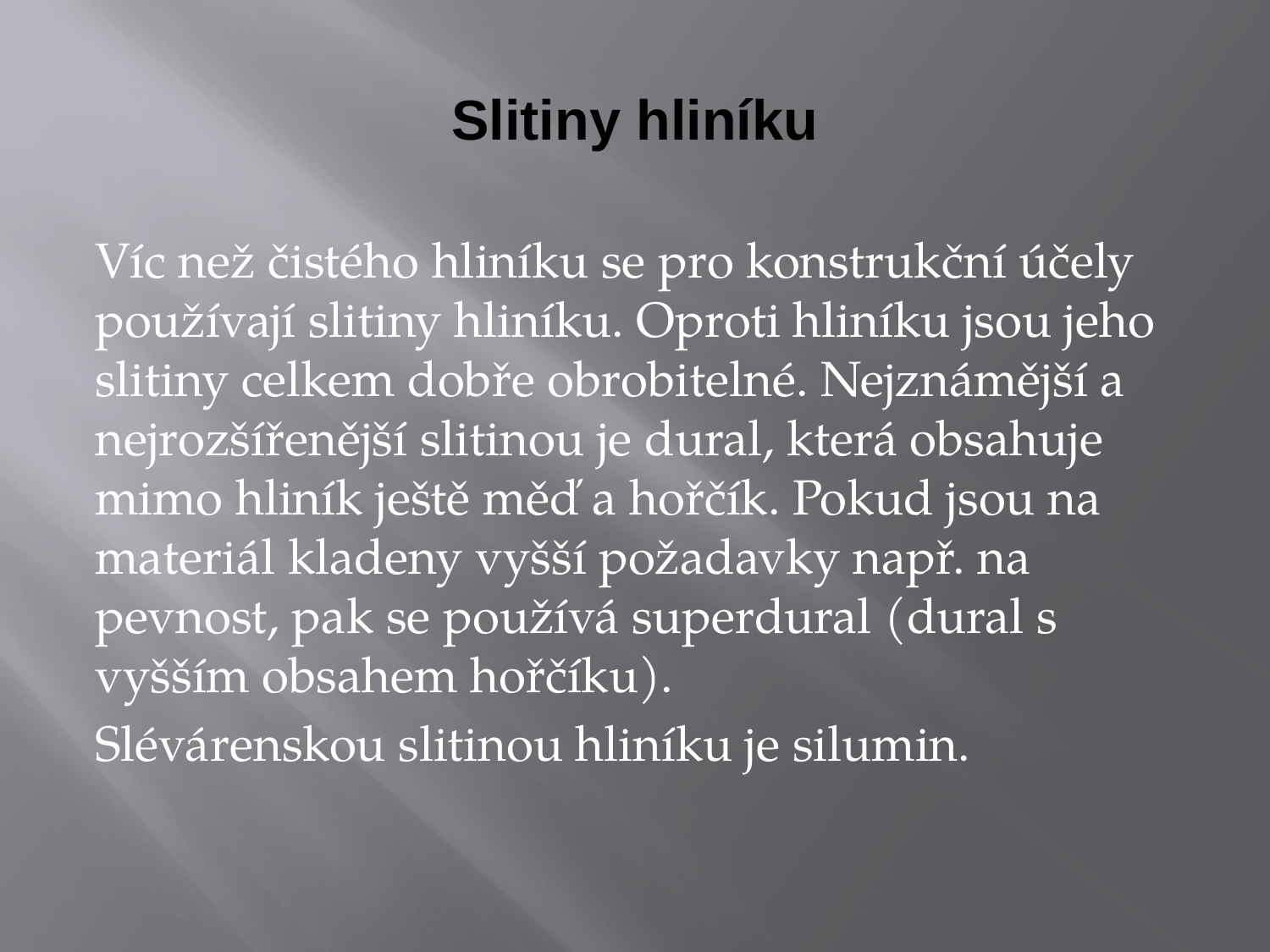

# Slitiny hliníku
Víc než čistého hliníku se pro konstrukční účely používají slitiny hliníku. Oproti hliníku jsou jeho slitiny celkem dobře obrobitelné. Nejznámější a nejrozšířenější slitinou je dural, která obsahuje mimo hliník ještě měď a hořčík. Pokud jsou na materiál kladeny vyšší požadavky např. na pevnost, pak se používá superdural (dural s vyšším obsahem hořčíku).
Slévárenskou slitinou hliníku je silumin.